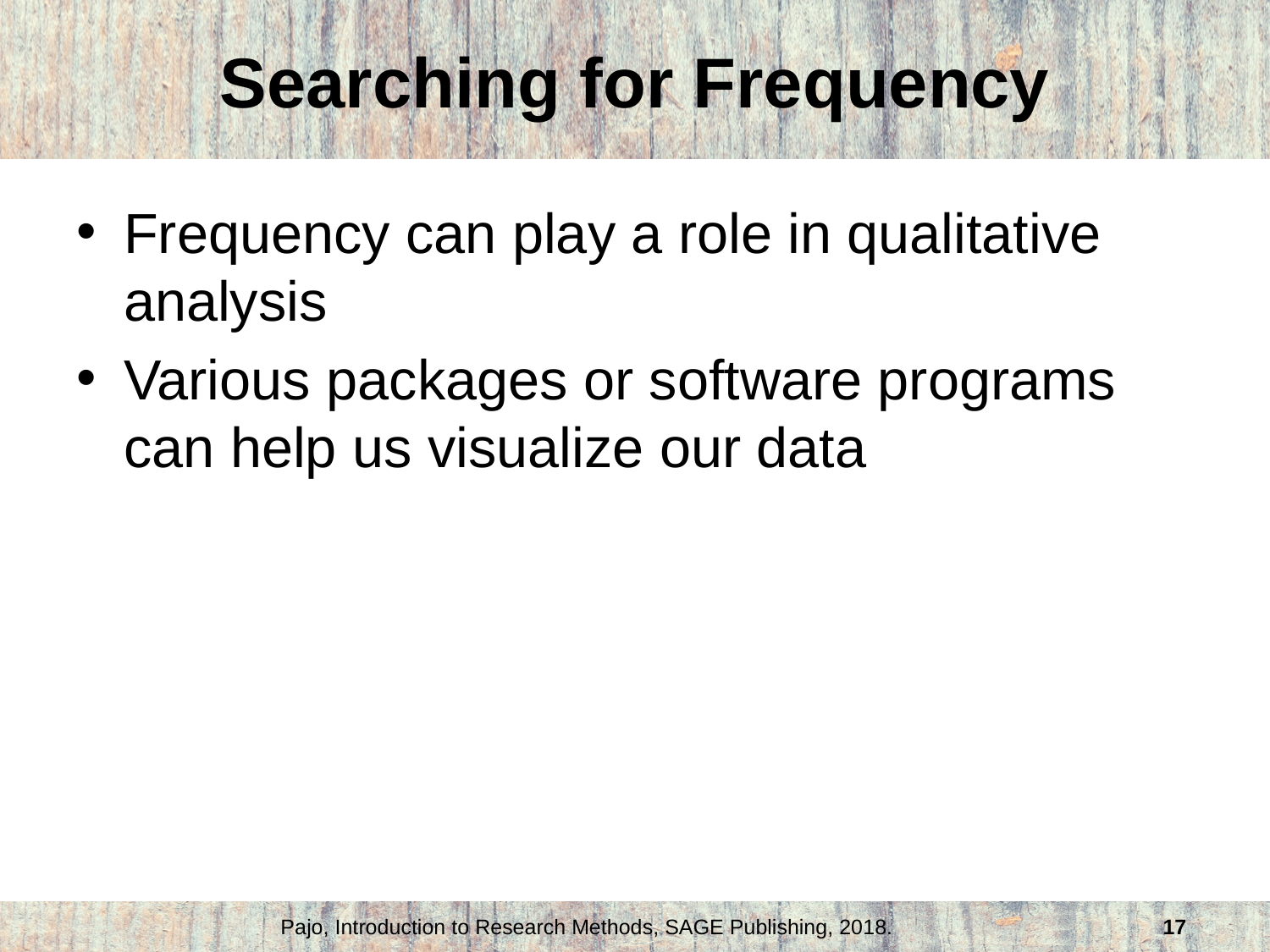

# Searching for Frequency
Frequency can play a role in qualitative analysis
Various packages or software programs can help us visualize our data
Pajo, Introduction to Research Methods, SAGE Publishing, 2018.
17